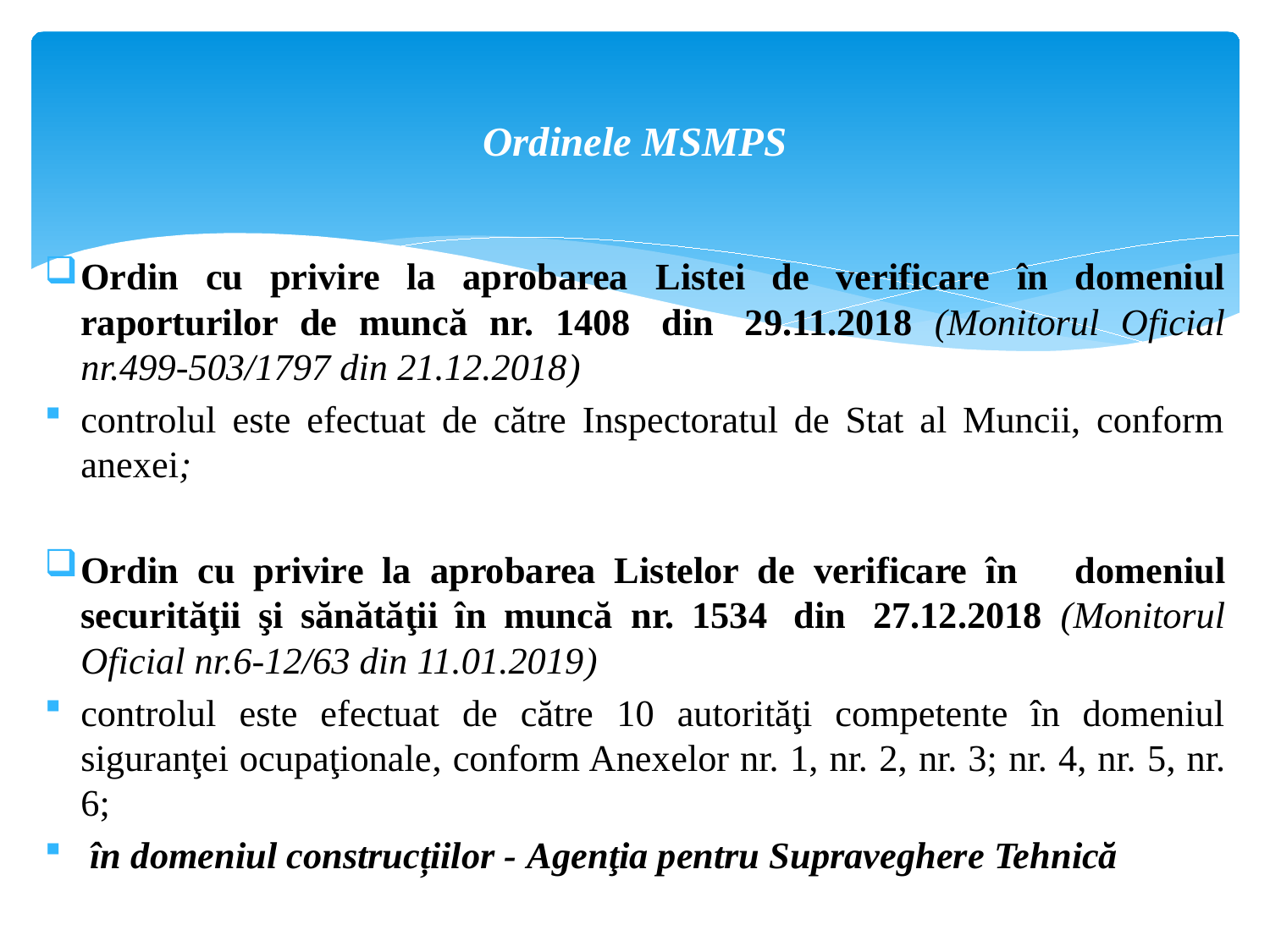

# Ordinele MSMPS
Ordin cu privire la aprobarea Listei de verificare în domeniul raporturilor de muncă nr. 1408  din  29.11.2018 (Monitorul Oficial nr.499-503/1797 din 21.12.2018)
controlul este efectuat de către Inspectoratul de Stat al Muncii, conform anexei;

Ordin cu privire la aprobarea Listelor de verificare în   domeniul securităţii şi sănătăţii în muncă nr. 1534  din  27.12.2018 (Monitorul Oficial nr.6-12/63 din 11.01.2019)
controlul este efectuat de către 10 autorităţi competente în domeniul siguranţei ocupaţionale, conform Anexelor nr. 1, nr. 2, nr. 3; nr. 4, nr. 5, nr. 6;
 în domeniul construcțiilor - Agenţia pentru Supraveghere Tehnică